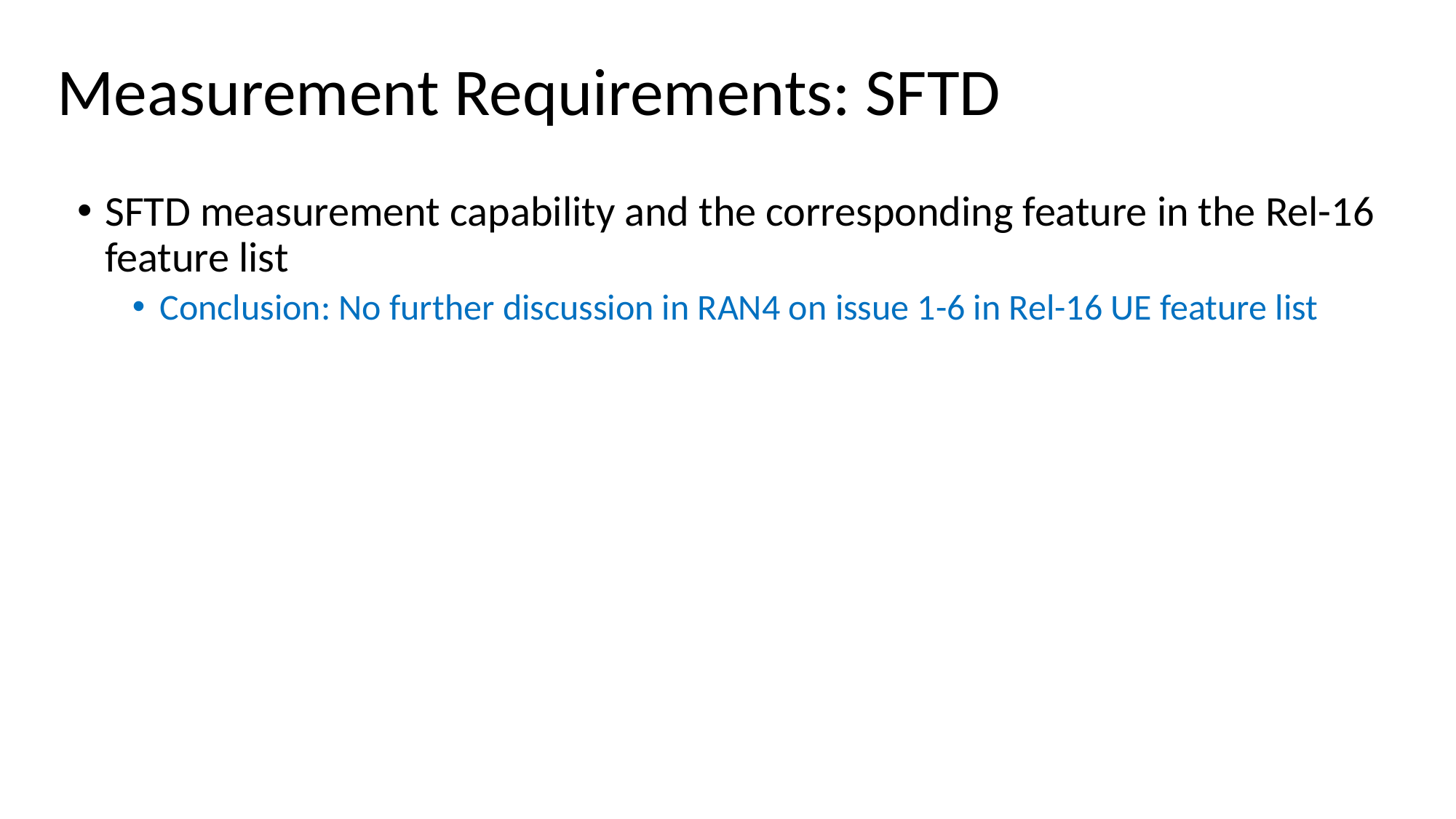

# Measurement Requirements: SFTD
SFTD measurement capability and the corresponding feature in the Rel-16 feature list
Conclusion: No further discussion in RAN4 on issue 1-6 in Rel-16 UE feature list